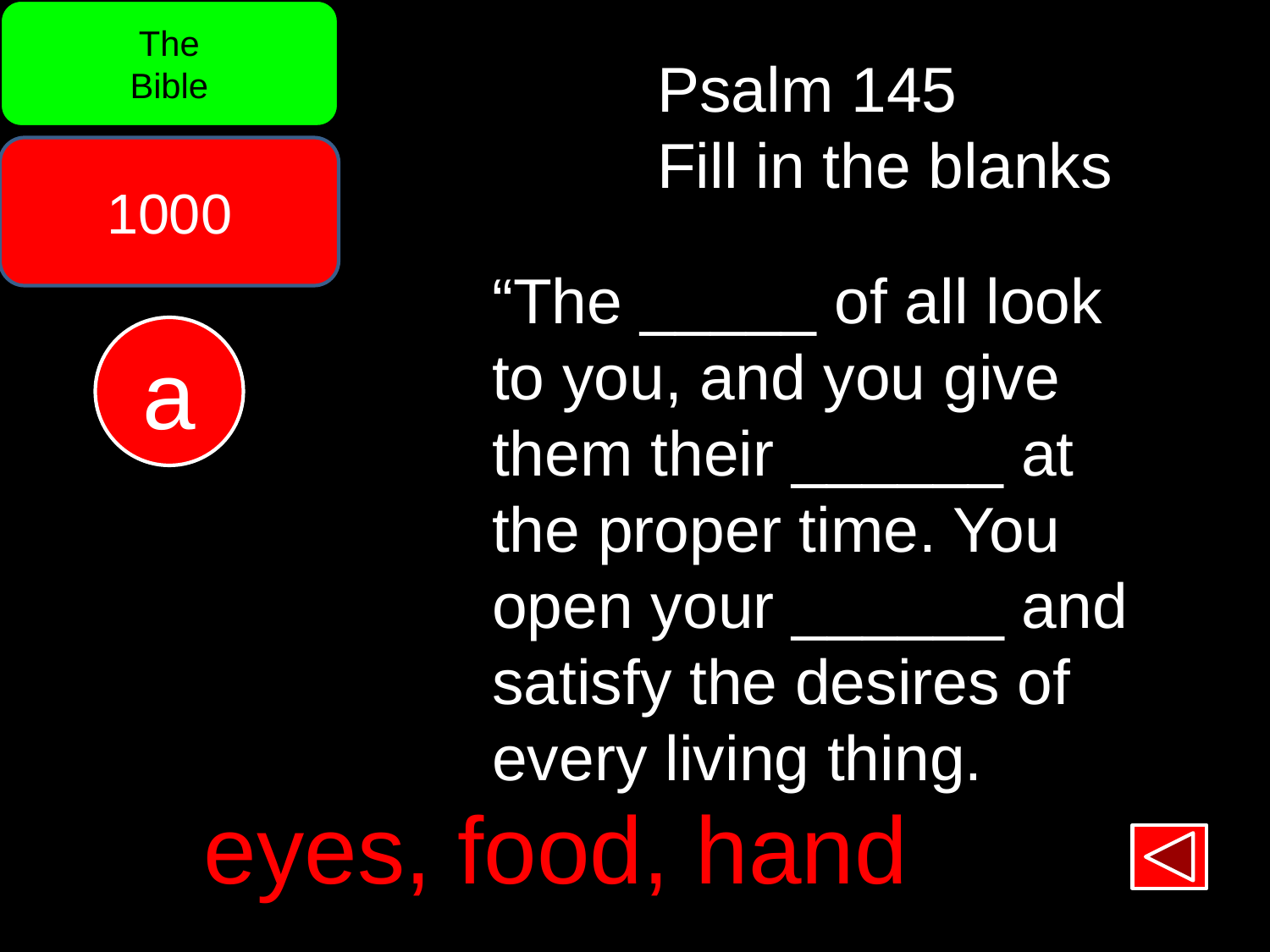

The
Bible
Psalm 145
Fill in the blanks
1000
“The _____ of all look
to you, and you give
them their ______ at
the proper time. You
open your ______ and
satisfy the desires of
every living thing.
a
eyes, food, hand